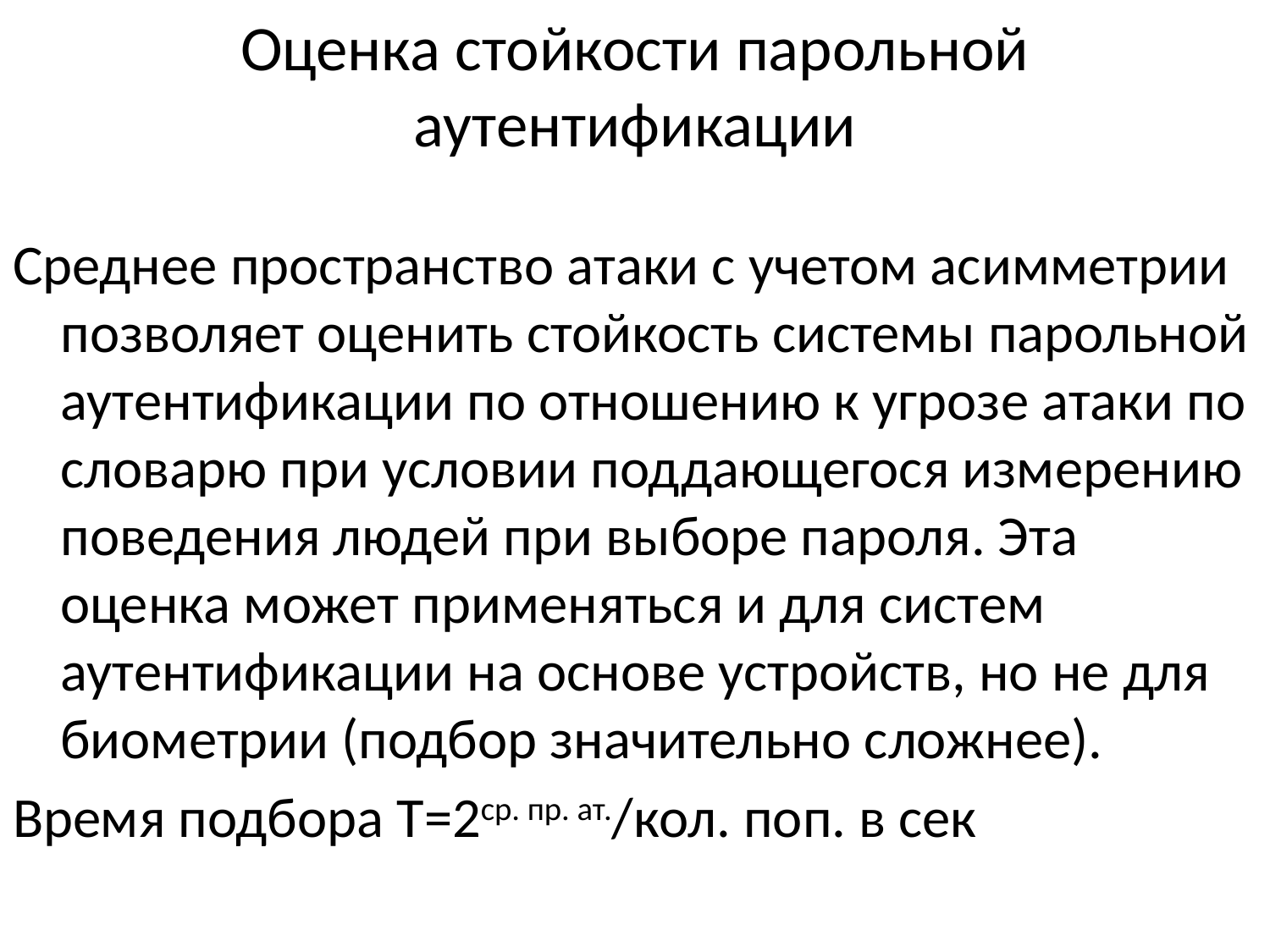

# Оценка стойкости парольной аутентификации
Среднее пространство атаки с учетом асимметрии позволяет оценить стойкость системы парольной аутентификации по отношению к угрозе атаки по словарю при условии поддающегося измерению поведения людей при выборе пароля. Эта оценка может применяться и для систем аутентификации на основе устройств, но не для биометрии (подбор значительно сложнее).
Время подбора T=2ср. пр. ат./кол. поп. в сек